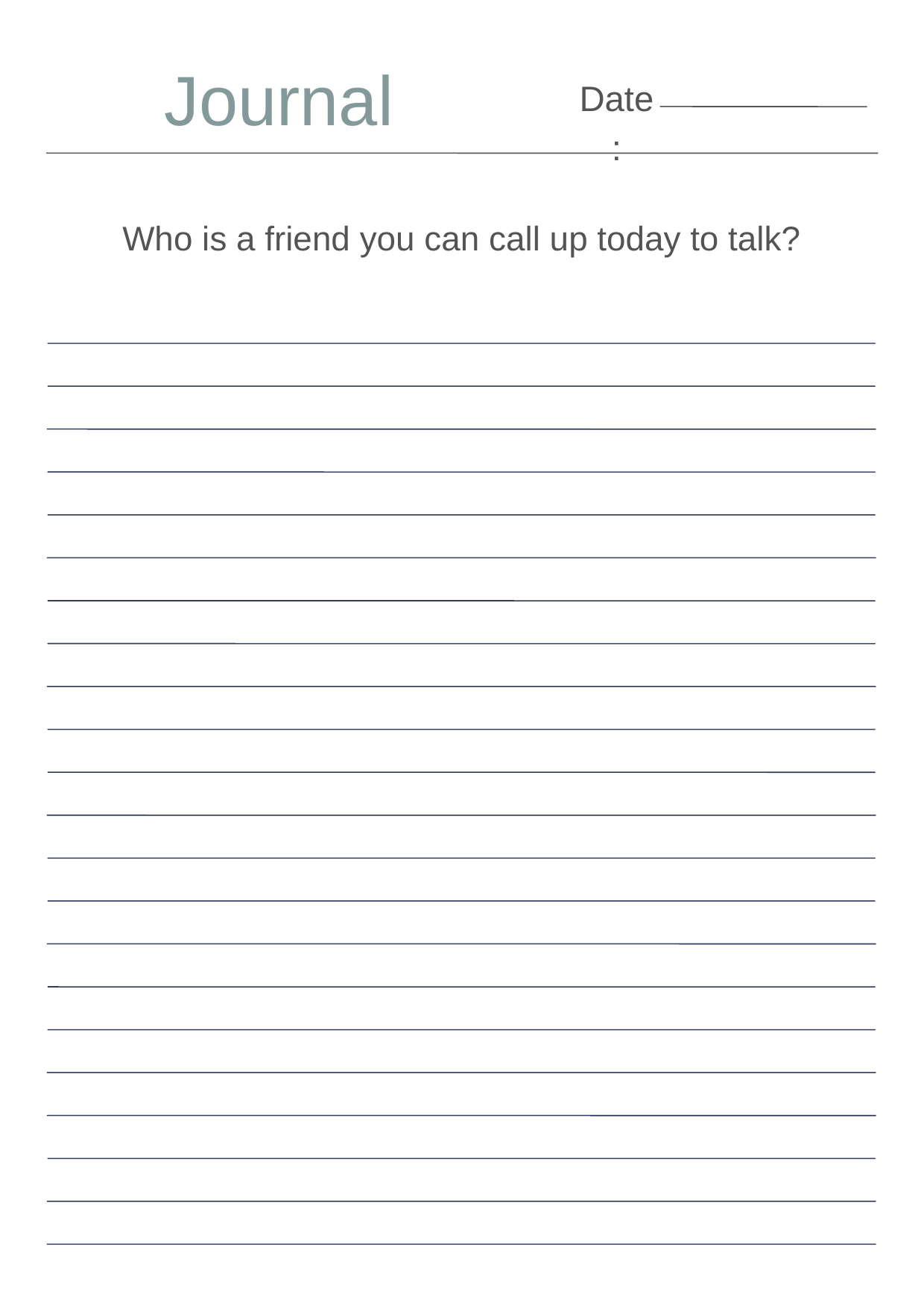

Journal
Date:

Who is a friend you can call up today to talk?